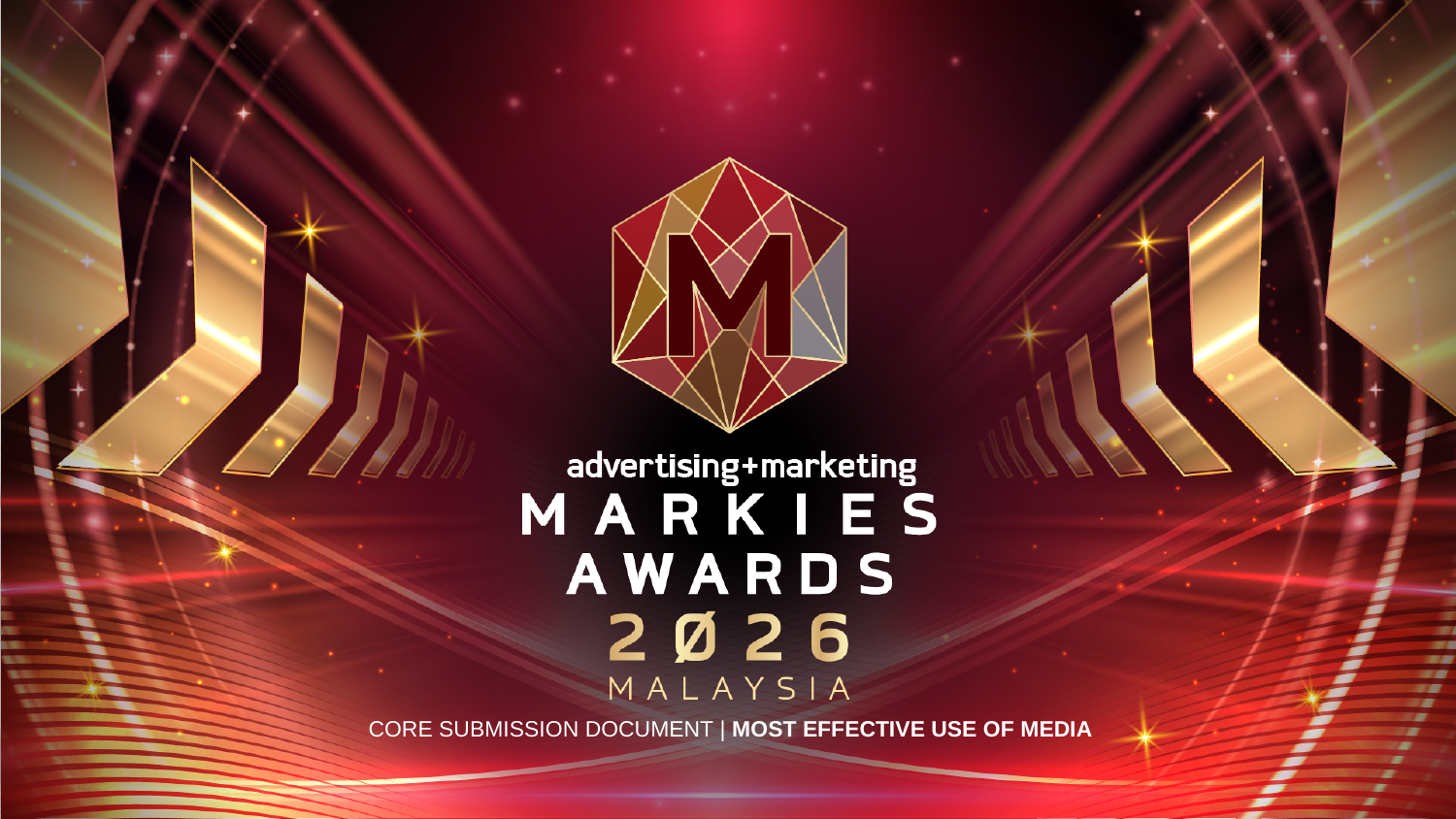

CORE SUBMISSION DOCUMENT | MOST EFFECTIVE USE OF MEDIA